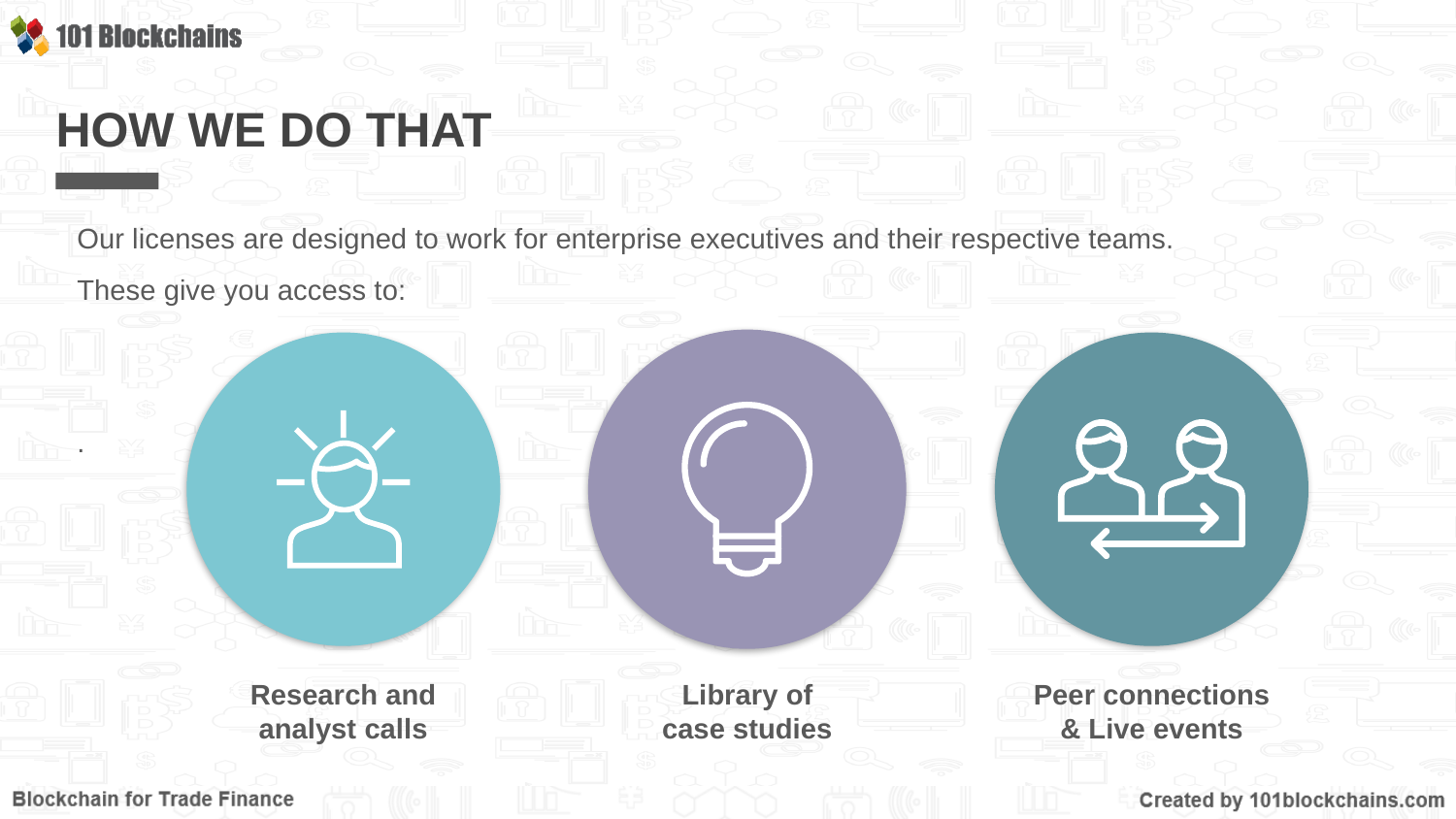

HOW WE DO THAT

Our licenses are designed to work for enterprise executives and their respective teams.
These give you access to:

.

Research and analyst calls
Library of case studies
Peer connections & Live events